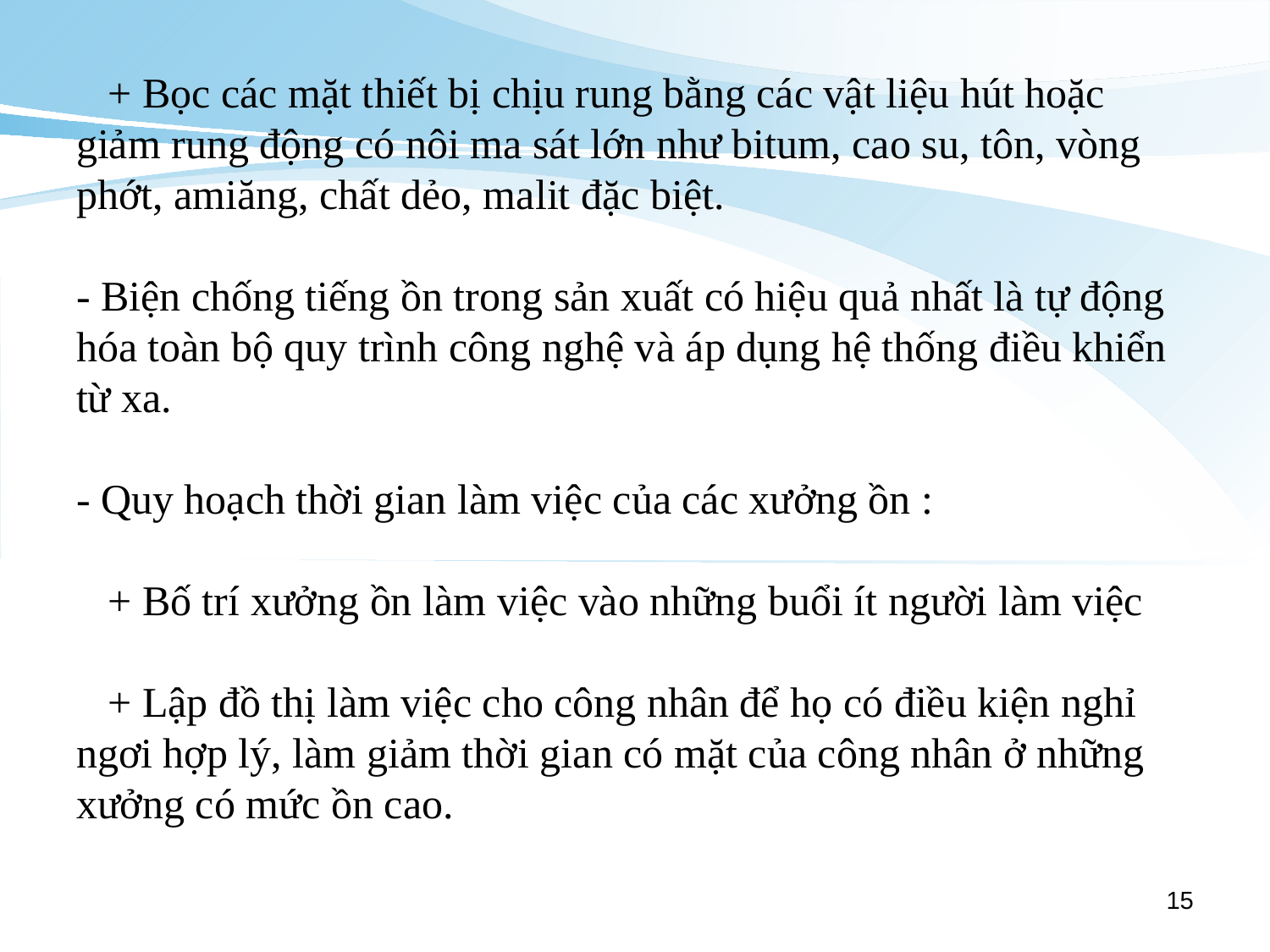

+ Bọc các mặt thiết bị chịu rung bằng các vật liệu hút hoặc giảm rung động có nôi ma sát lớn như bitum, cao su, tôn, vòng phớt, amiăng, chất dẻo, malit đặc biệt.
- Biện chống tiếng ồn trong sản xuất có hiệu quả nhất là tự động hóa toàn bộ quy trình công nghệ và áp dụng hệ thống điều khiển từ xa.
- Quy hoạch thời gian làm việc của các xưởng ồn :
   + Bố trí xưởng ồn làm việc vào những buổi ít người làm việc
   + Lập đồ thị làm việc cho công nhân để họ có điều kiện nghỉ ngơi hợp lý, làm giảm thời gian có mặt của công nhân ở những xưởng có mức ồn cao.
15